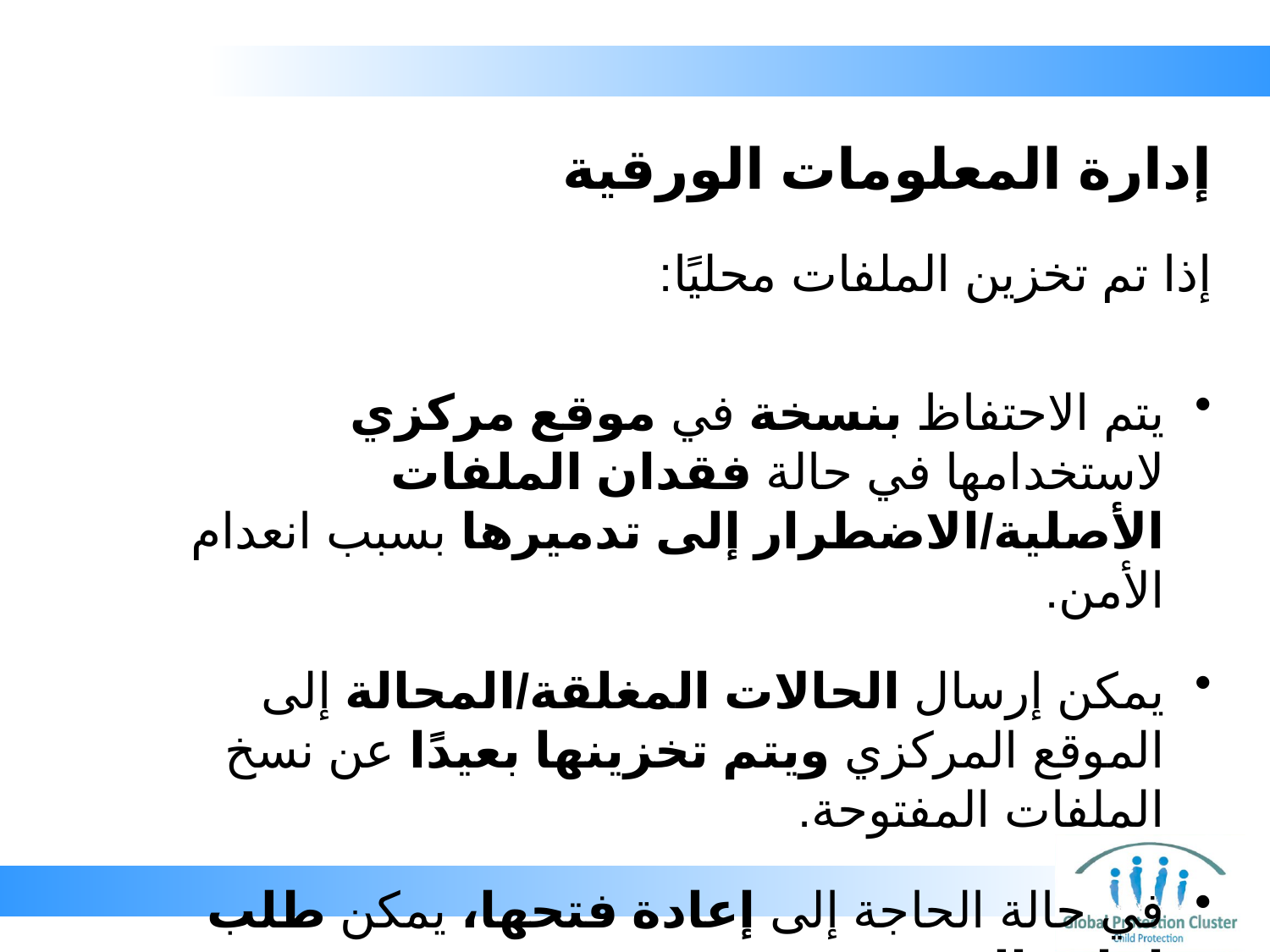

# إدارة المعلومات الورقية
إذا تم تخزين الملفات محليًا:

يتم الاحتفاظ بنسخة في موقع مركزي لاستخدامها في حالة فقدان الملفات الأصلية/الاضطرار إلى تدميرها بسبب انعدام الأمن.
يمكن إرسال الحالات المغلقة/المحالة إلى الموقع المركزي ويتم تخزينها بعيدًا عن نسخ الملفات المفتوحة.
في حالة الحاجة إلى إعادة فتحها، يمكن طلب إعادة الفتح.